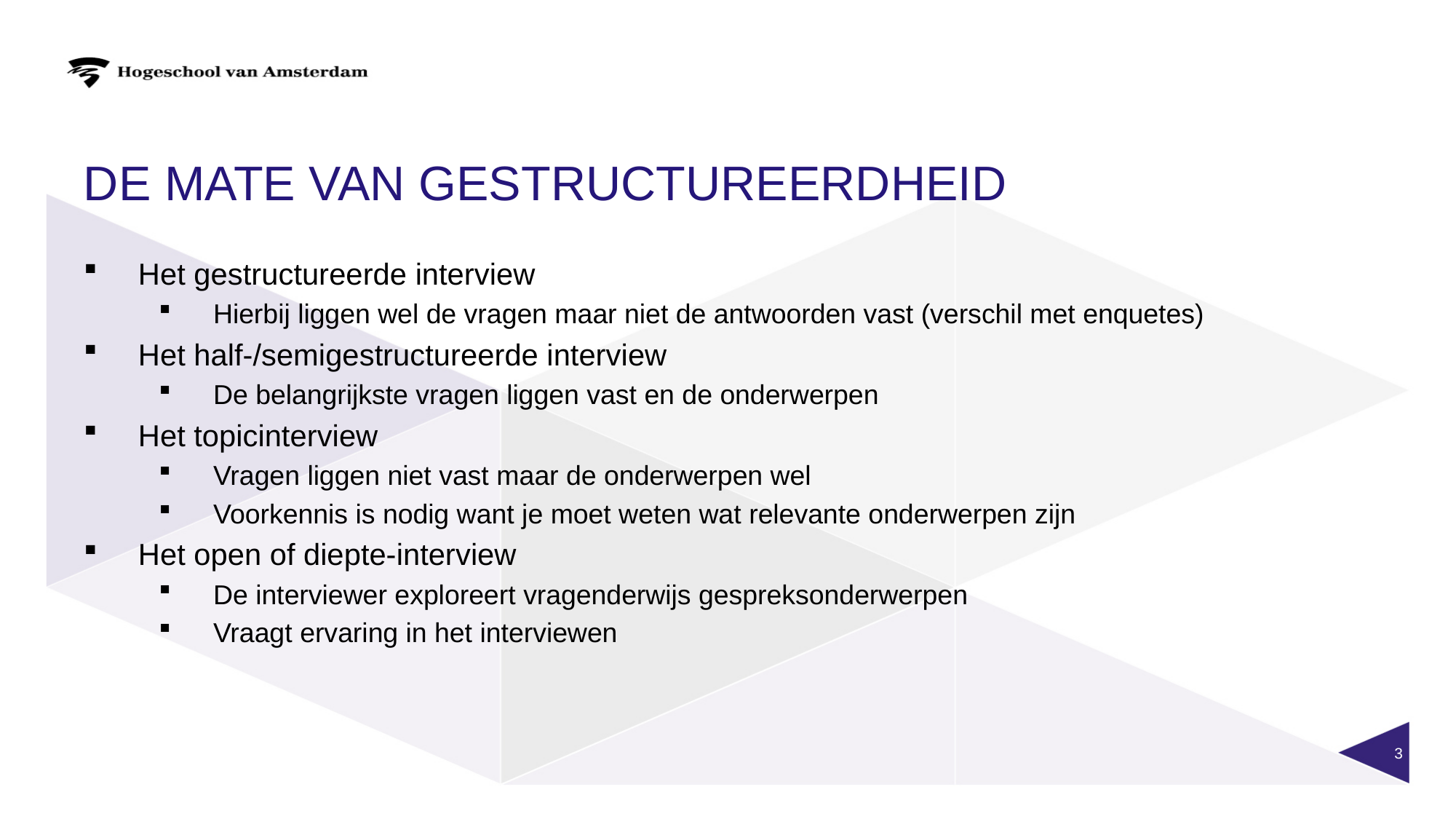

# De mate van gestructureerdheid
Het gestructureerde interview
Hierbij liggen wel de vragen maar niet de antwoorden vast (verschil met enquetes)
Het half-/semigestructureerde interview
De belangrijkste vragen liggen vast en de onderwerpen
Het topicinterview
Vragen liggen niet vast maar de onderwerpen wel
Voorkennis is nodig want je moet weten wat relevante onderwerpen zijn
Het open of diepte-interview
De interviewer exploreert vragenderwijs gespreksonderwerpen
Vraagt ervaring in het interviewen

3